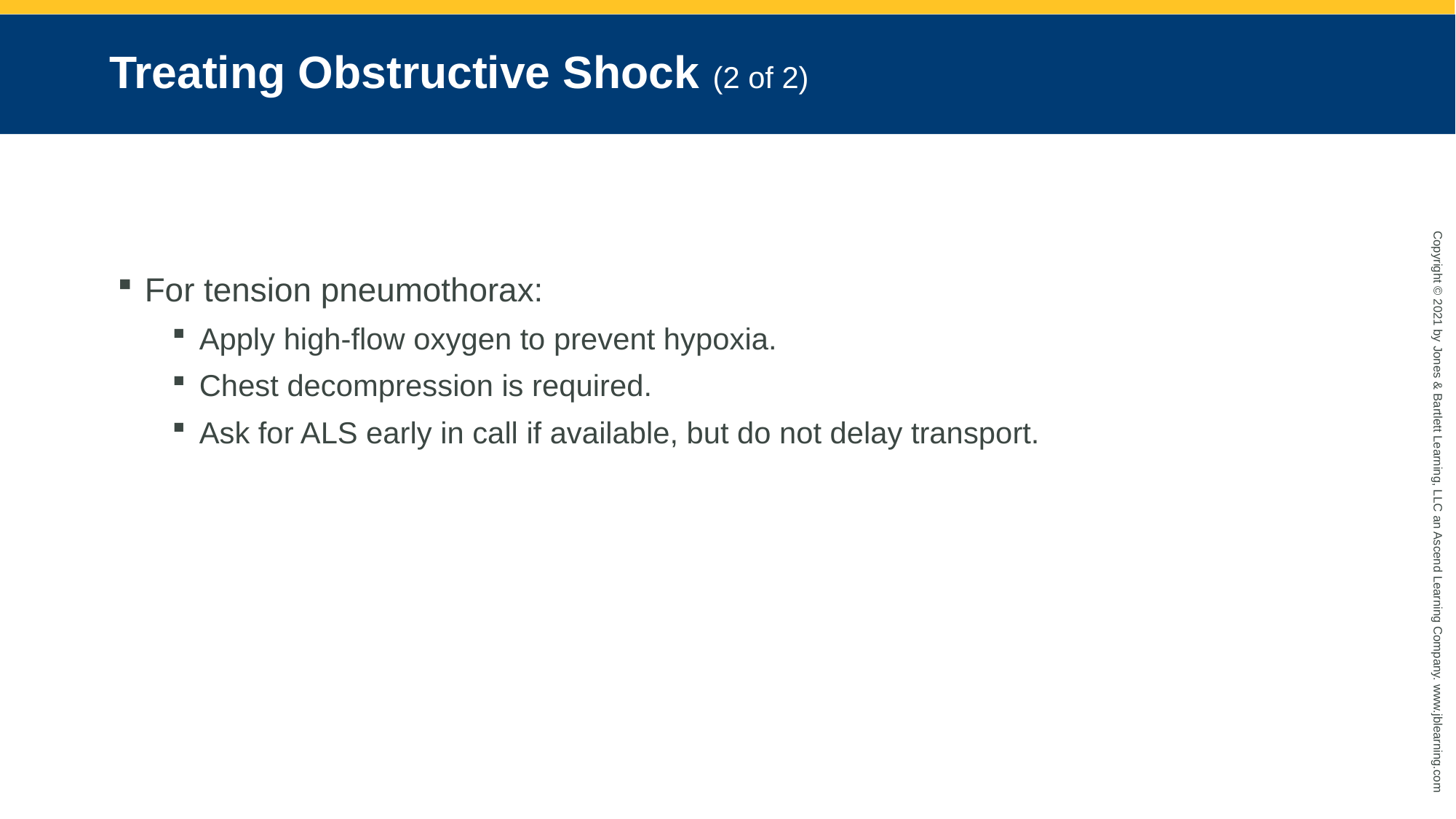

# Treating Obstructive Shock (2 of 2)
For tension pneumothorax:
Apply high-flow oxygen to prevent hypoxia.
Chest decompression is required.
Ask for ALS early in call if available, but do not delay transport.